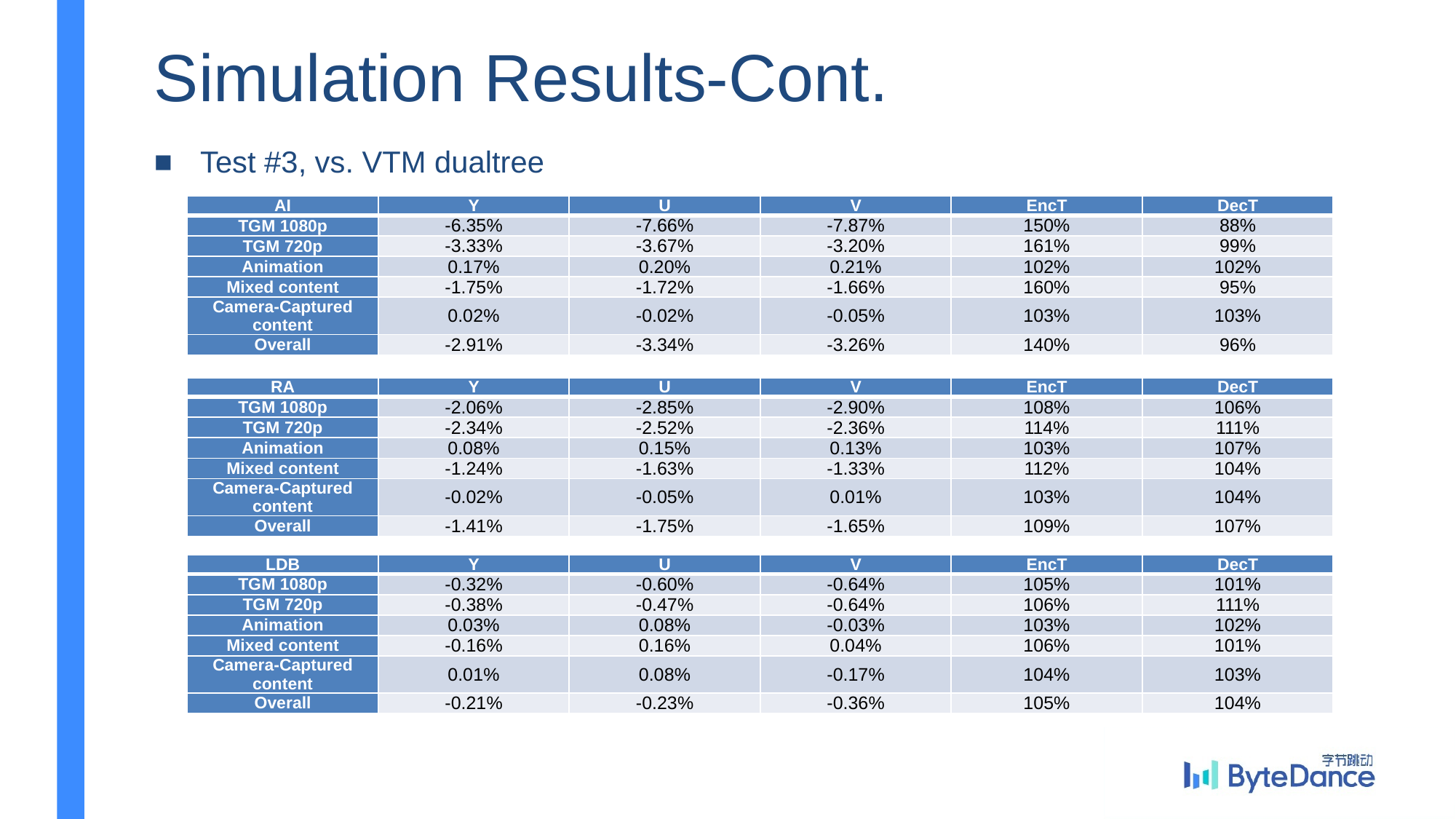

# Simulation Results-Cont.
Test #3, vs. VTM dualtree

| AI | Y | U | V | EncT | DecT |
| --- | --- | --- | --- | --- | --- |
| TGM 1080p | -6.35% | -7.66% | -7.87% | 150% | 88% |
| TGM 720p | -3.33% | -3.67% | -3.20% | 161% | 99% |
| Animation | 0.17% | 0.20% | 0.21% | 102% | 102% |
| Mixed content | -1.75% | -1.72% | -1.66% | 160% | 95% |
| Camera-Captured content | 0.02% | -0.02% | -0.05% | 103% | 103% |
| Overall | -2.91% | -3.34% | -3.26% | 140% | 96% |
| RA | Y | U | V | EncT | DecT |
| --- | --- | --- | --- | --- | --- |
| TGM 1080p | -2.06% | -2.85% | -2.90% | 108% | 106% |
| TGM 720p | -2.34% | -2.52% | -2.36% | 114% | 111% |
| Animation | 0.08% | 0.15% | 0.13% | 103% | 107% |
| Mixed content | -1.24% | -1.63% | -1.33% | 112% | 104% |
| Camera-Captured content | -0.02% | -0.05% | 0.01% | 103% | 104% |
| Overall | -1.41% | -1.75% | -1.65% | 109% | 107% |
| LDB | Y | U | V | EncT | DecT |
| --- | --- | --- | --- | --- | --- |
| TGM 1080p | -0.32% | -0.60% | -0.64% | 105% | 101% |
| TGM 720p | -0.38% | -0.47% | -0.64% | 106% | 111% |
| Animation | 0.03% | 0.08% | -0.03% | 103% | 102% |
| Mixed content | -0.16% | 0.16% | 0.04% | 106% | 101% |
| Camera-Captured content | 0.01% | 0.08% | -0.17% | 104% | 103% |
| Overall | -0.21% | -0.23% | -0.36% | 105% | 104% |